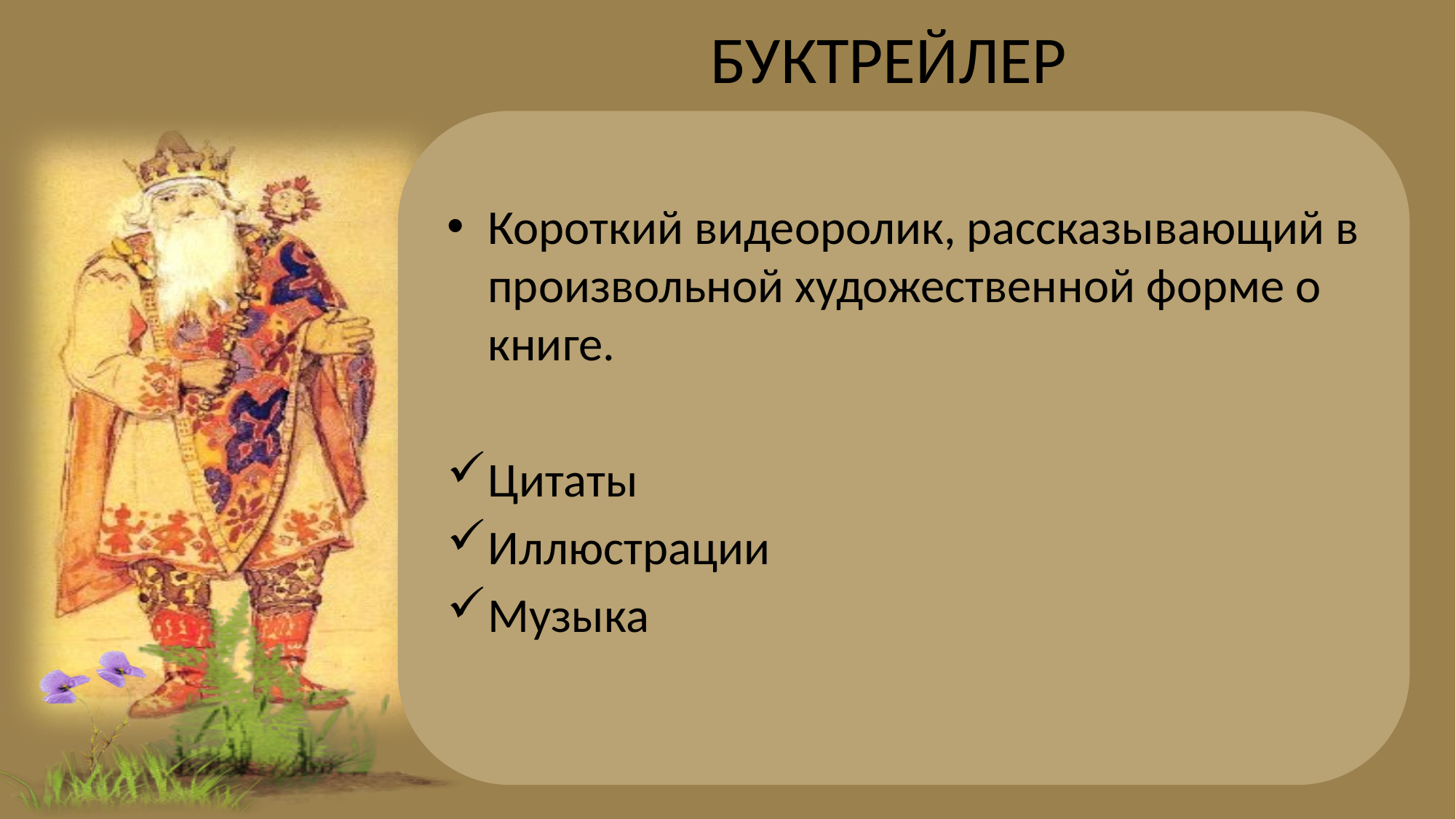

# БУКТРЕЙЛЕР
Короткий видеоролик, рассказывающий в произвольной художественной форме о книге.

Цитаты
Иллюстрации
Музыка